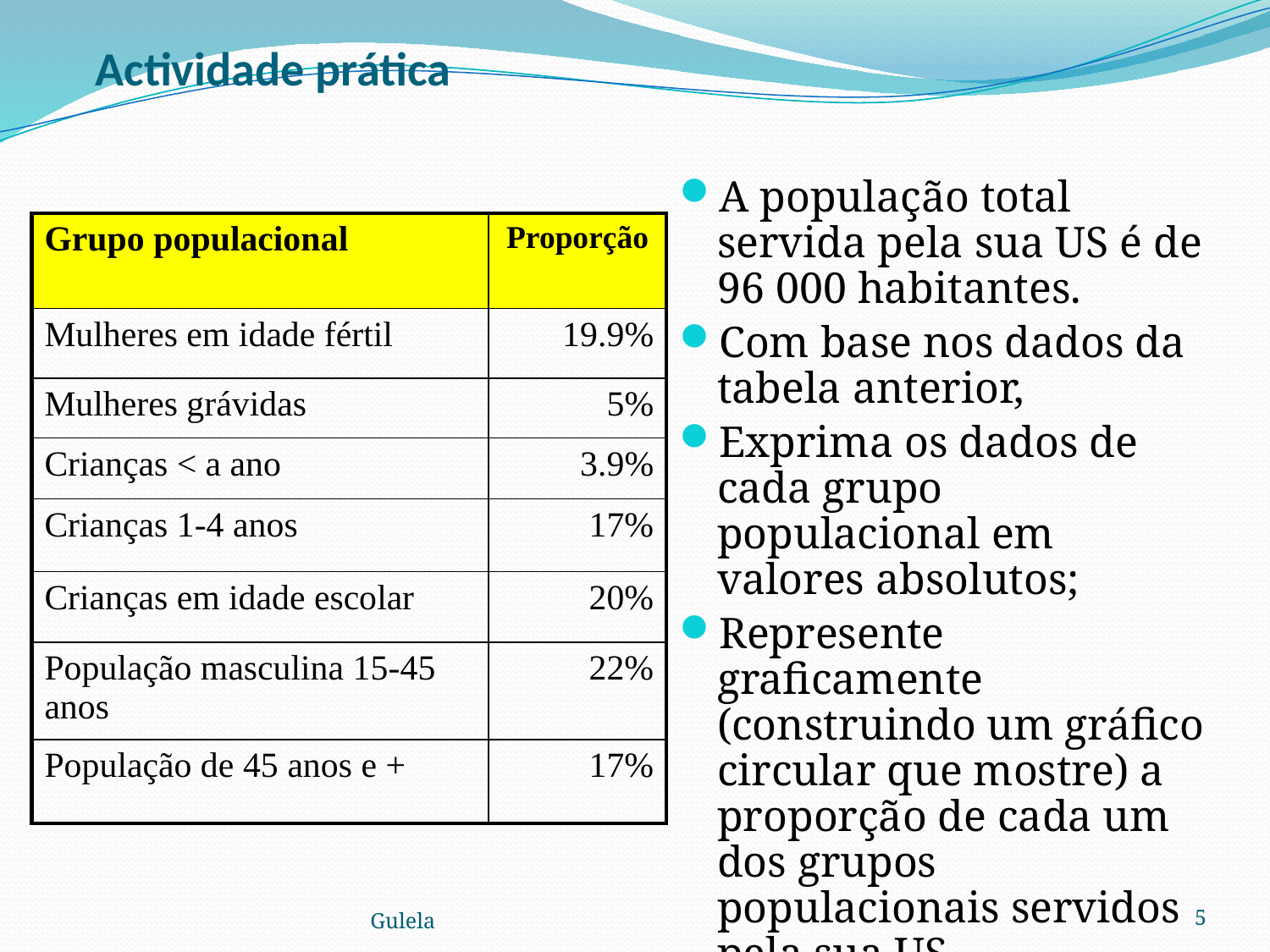

# Actividade prática
A população total servida pela sua US é de 96 000 habitantes.
Com base nos dados da tabela anterior,
Exprima os dados de cada grupo populacional em valores absolutos;
Represente graficamente (construindo um gráfico circular que mostre) a proporção de cada um dos grupos populacionais servidos pela sua US.
| Grupo populacional | Proporção |
| --- | --- |
| Mulheres em idade fértil | 19.9% |
| Mulheres grávidas | 5% |
| Crianças < a ano | 3.9% |
| Crianças 1-4 anos | 17% |
| Crianças em idade escolar | 20% |
| População masculina 15-45 anos | 22% |
| População de 45 anos e + | 17% |
Gulela
5